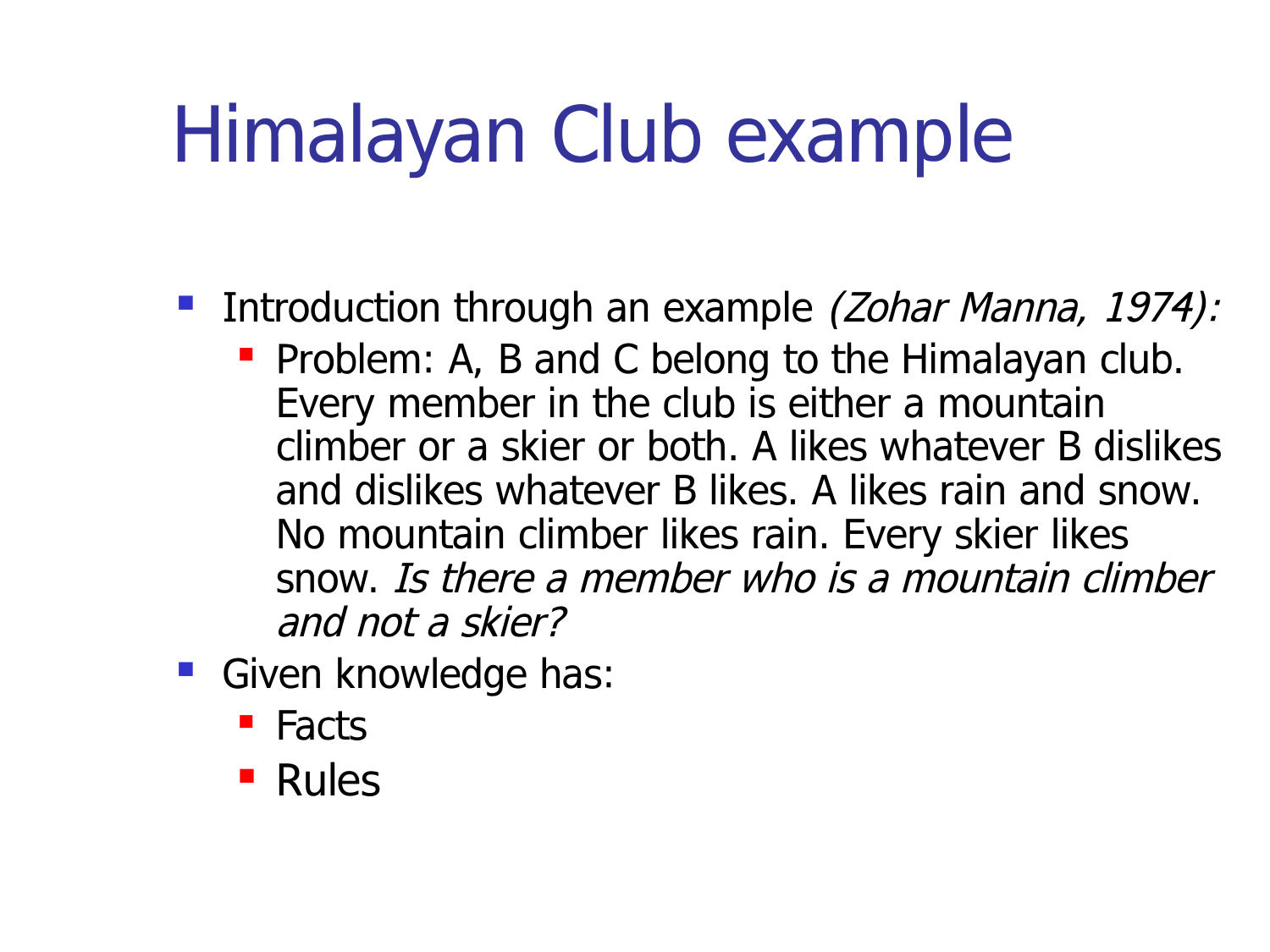

Himalayan Club example
Introduction through an example (Zohar Manna, 1974):
Problem: A, B and C belong to the Himalayan club. Every member in the club is either a mountain climber or a skier or both. A likes whatever B dislikes and dislikes whatever B likes. A likes rain and snow. No mountain climber likes rain. Every skier likes snow. Is there a member who is a mountain climber and not a skier?
Given knowledge has:
Facts
Rules